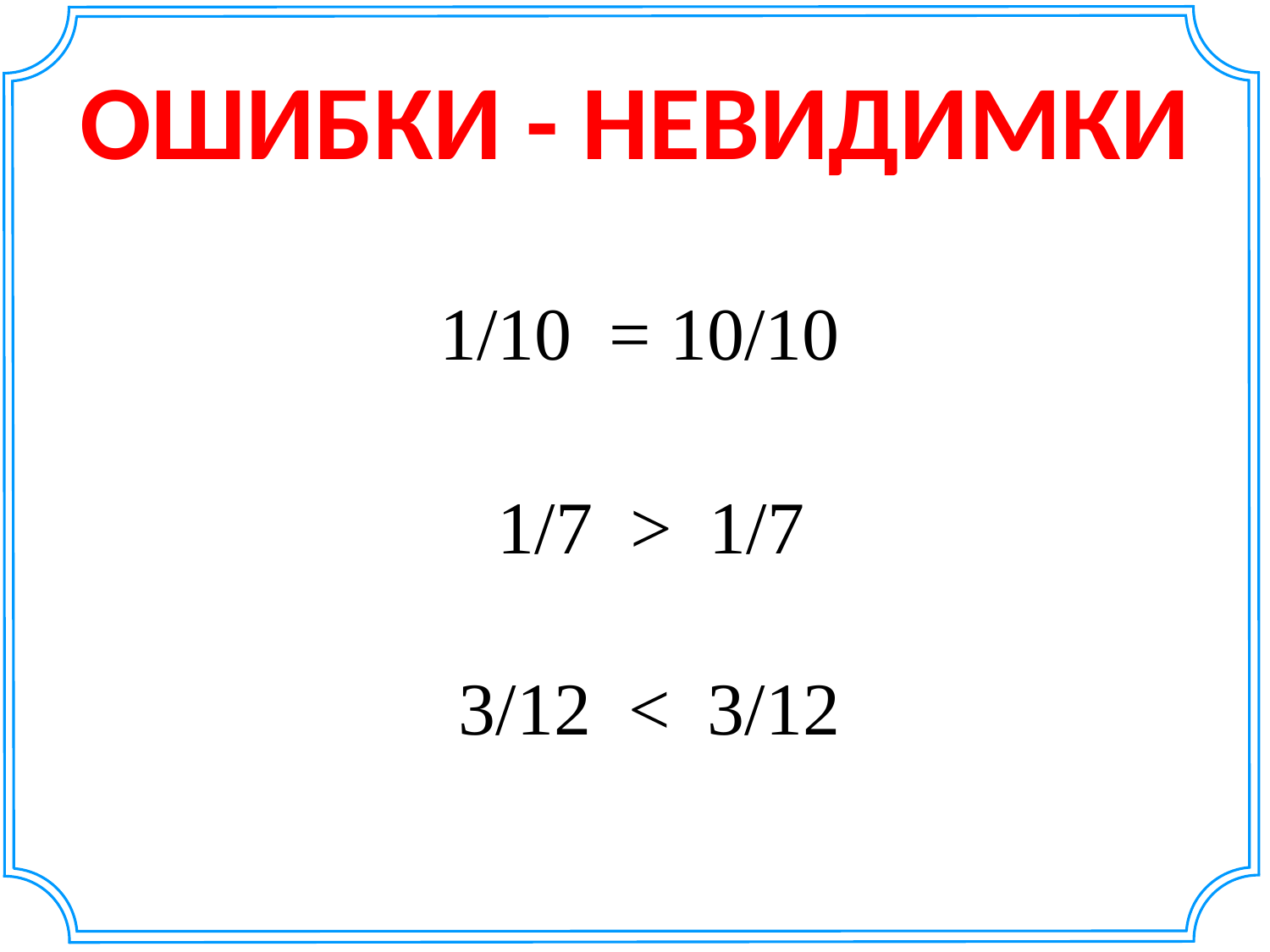

# ОШИБКИ - НЕВИДИМКИ

1/10  = 10/10

 1/7  >  1/7

 3/12  <  3/12